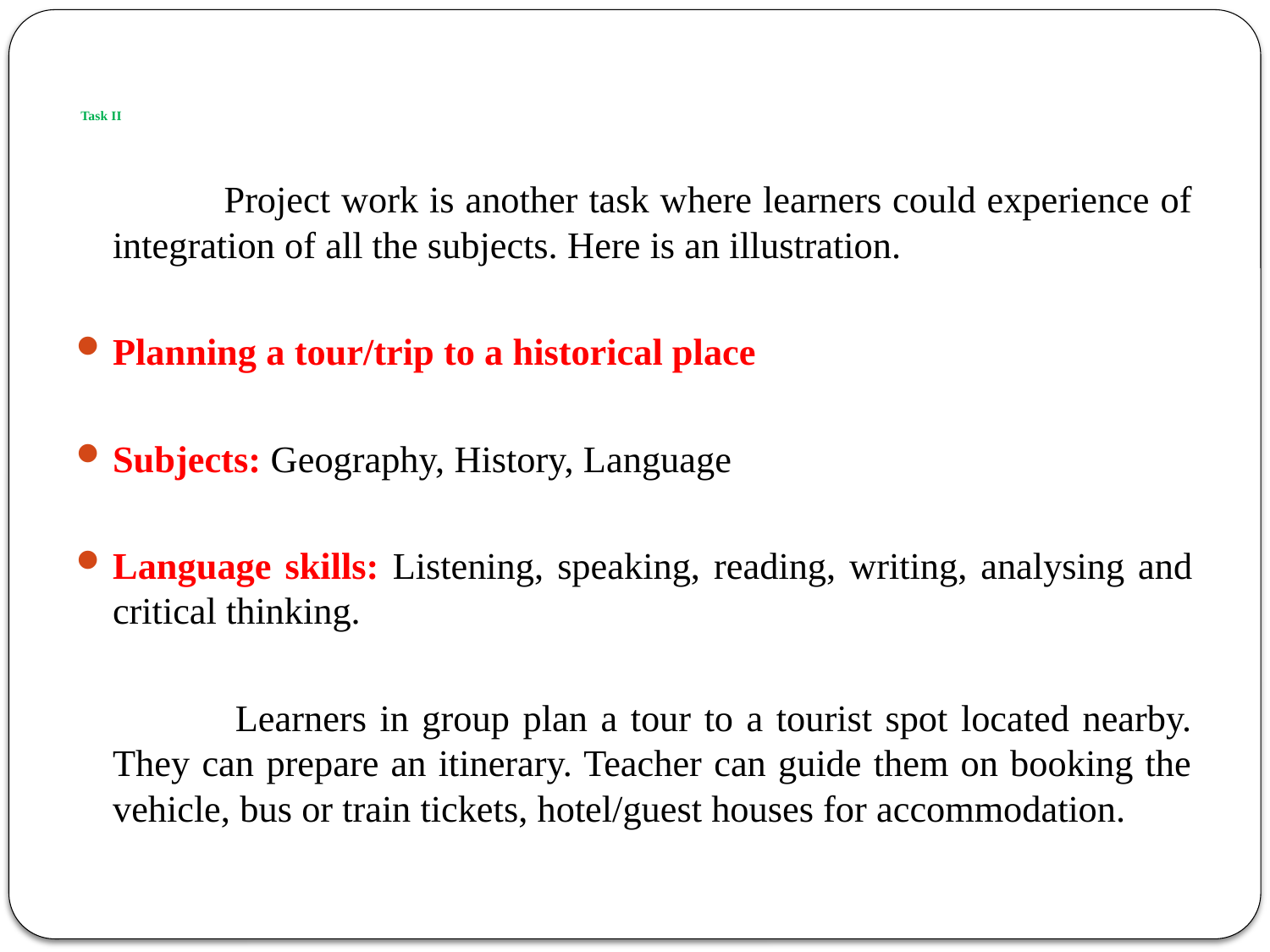

# Task II
     	Project work is another task where learners could experience of integration of all the subjects. Here is an illustration.

Planning a tour/trip to a historical place

Subjects: Geography, History, Language

Language skills: Listening, speaking, reading, writing, analysing and critical thinking.

     	Learners in group plan a tour to a tourist spot located nearby. They can prepare an itinerary. Teacher can guide them on booking the vehicle, bus or train tickets, hotel/guest houses for accommodation.